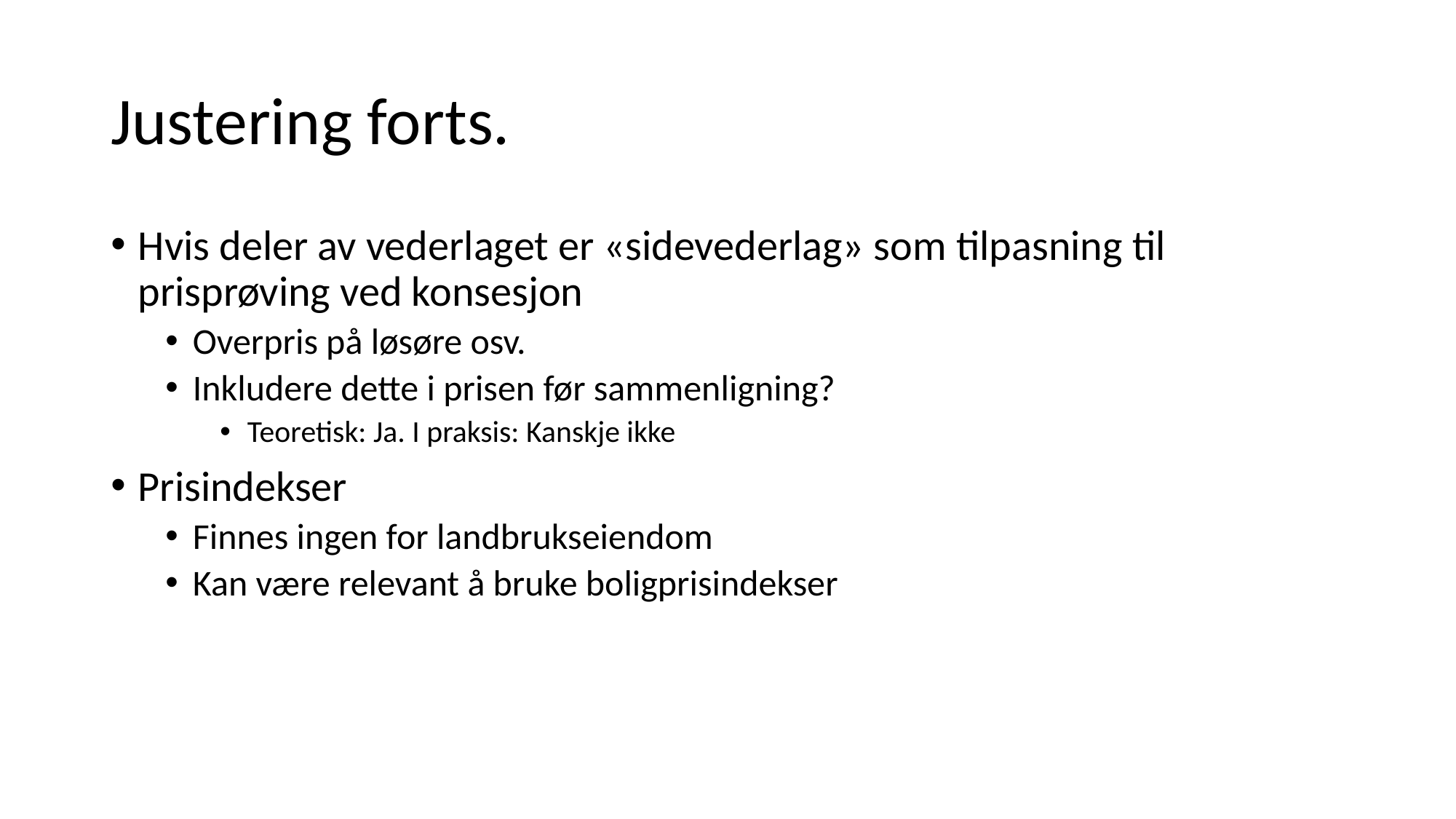

# Justering forts.
Hvis deler av vederlaget er «sidevederlag» som tilpasning til prisprøving ved konsesjon
Overpris på løsøre osv.
Inkludere dette i prisen før sammenligning?
Teoretisk: Ja. I praksis: Kanskje ikke
Prisindekser
Finnes ingen for landbrukseiendom
Kan være relevant å bruke boligprisindekser